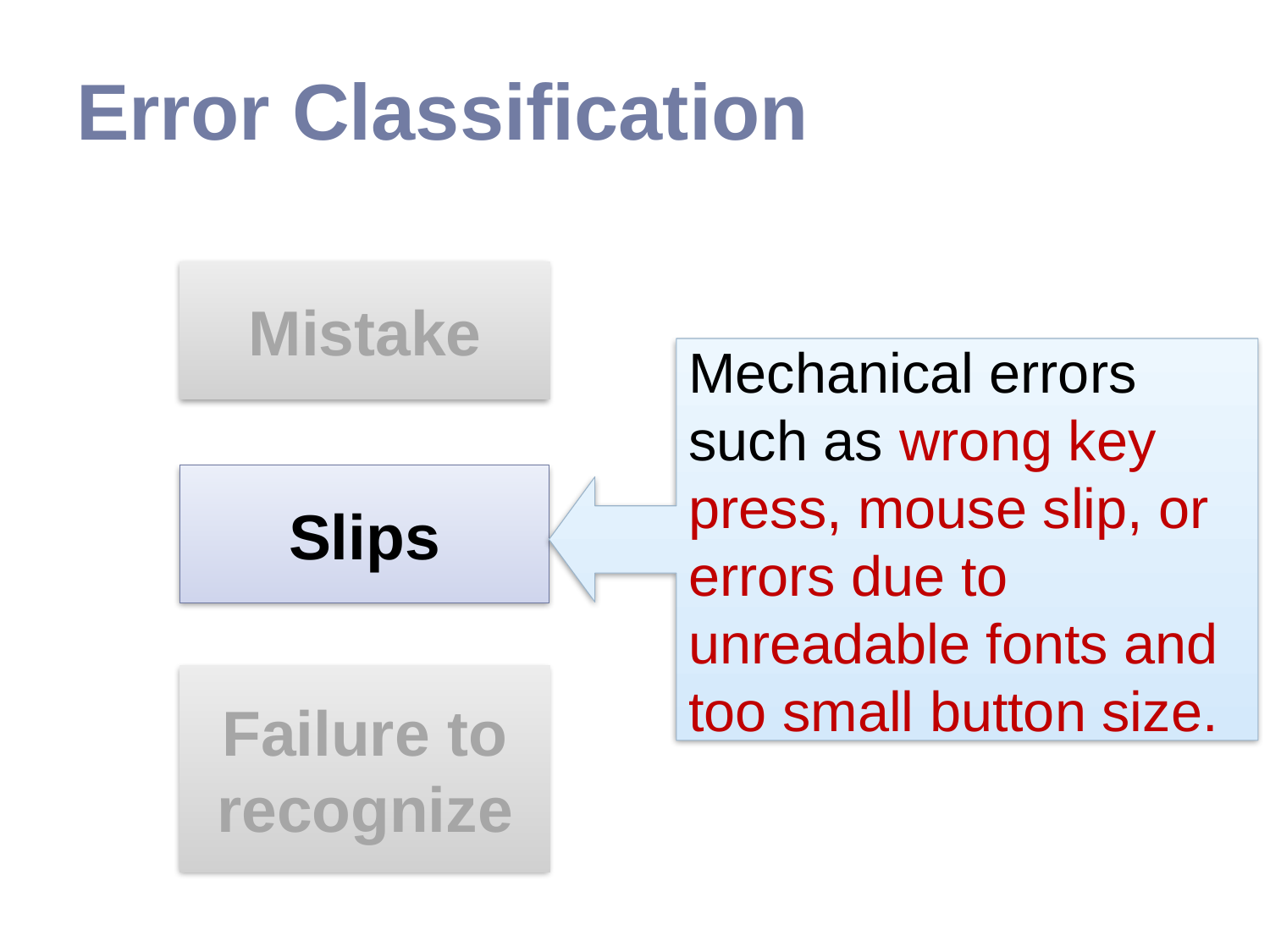

# Error Classification
Mistake
Mechanical errors such as wrong key press, mouse slip, or errors due to unreadable fonts and too small button size.
Slips
Failure to recognize